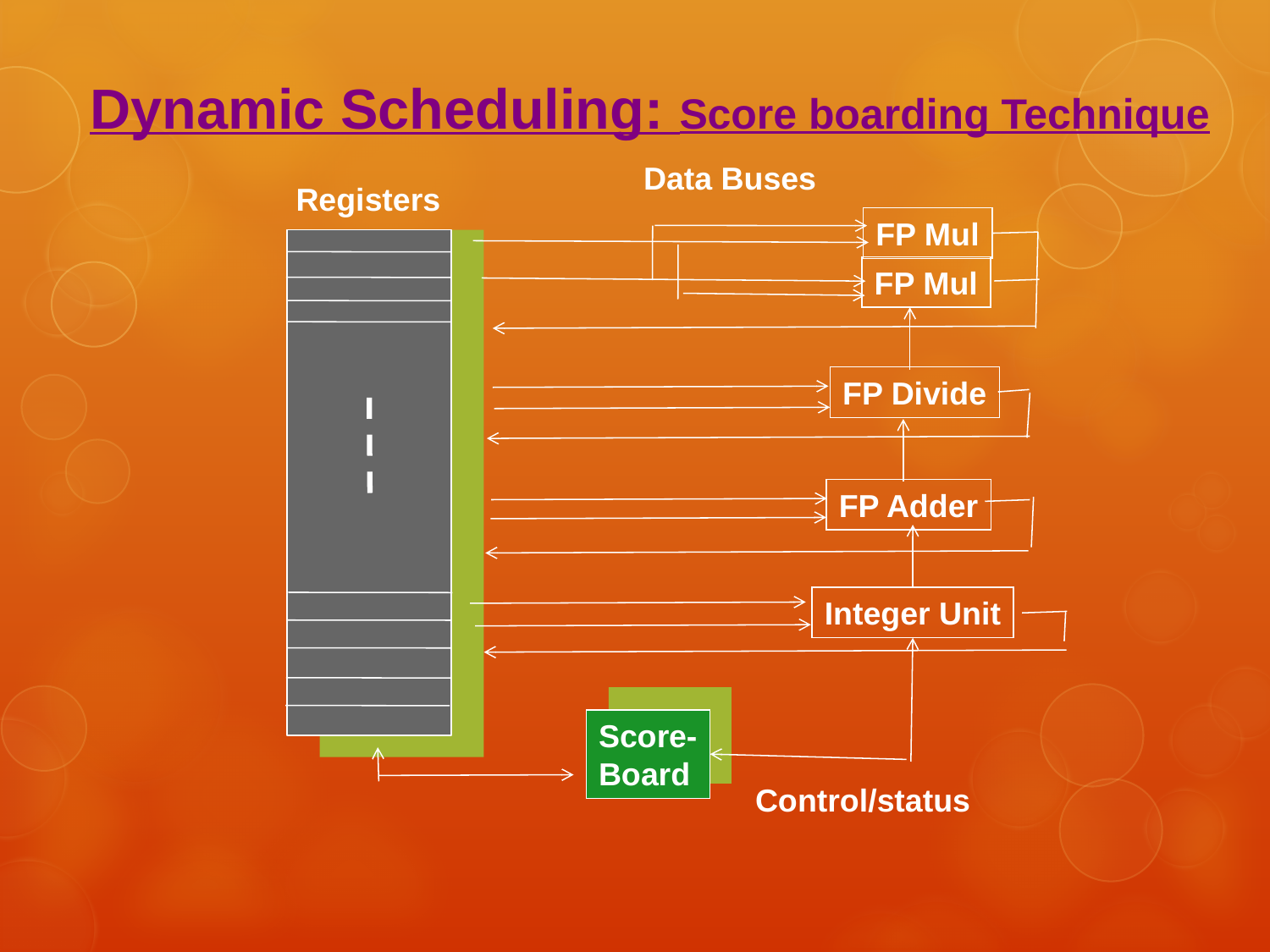

Dynamic Scheduling: Score boarding Technique
Data Buses
Registers
FP Mul

FP Mul
FP Divide
FP Adder
Integer Unit

Score-
Board
Control/status